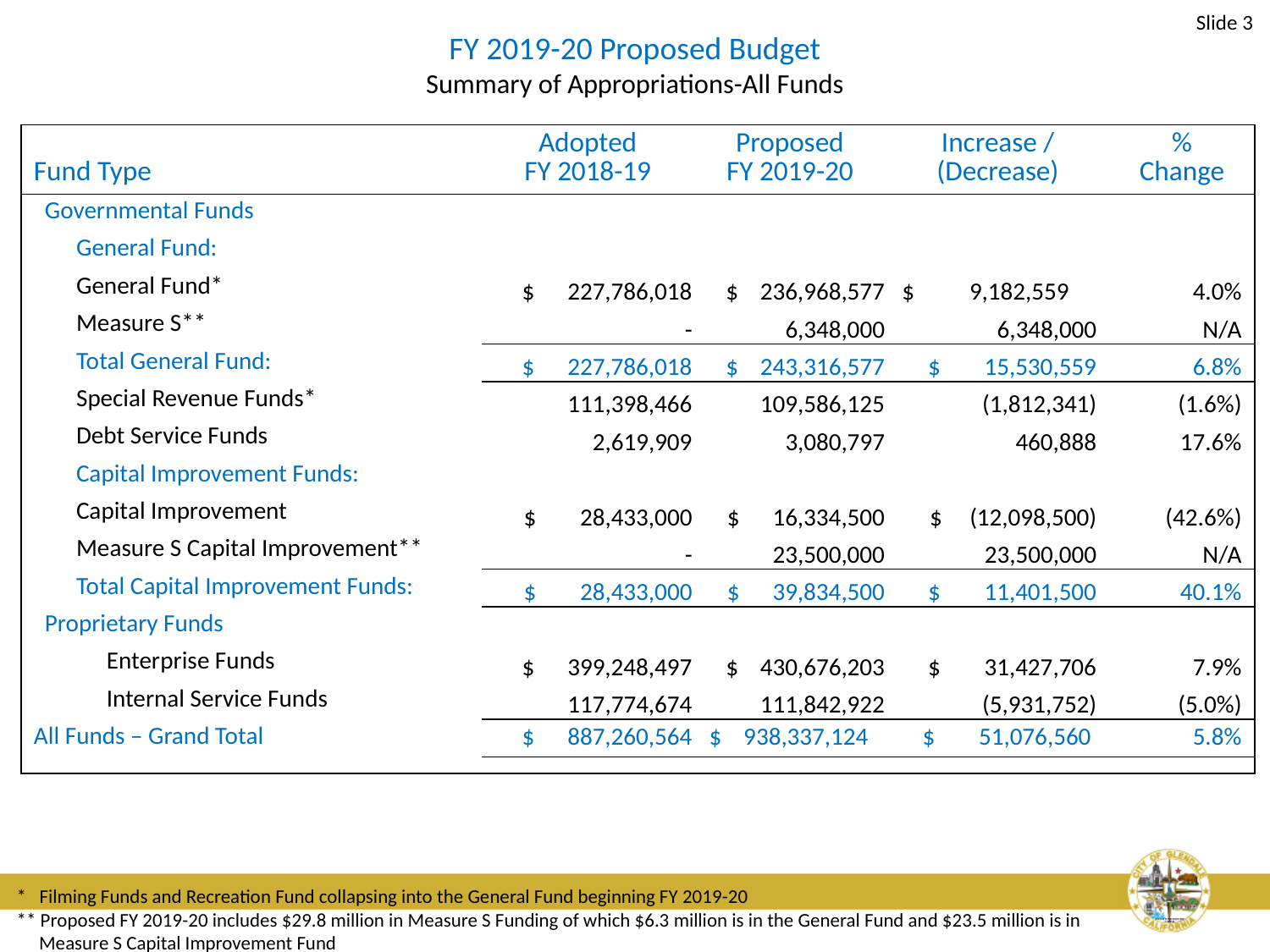

Slide 3
# FY 2019-20 Proposed Budget Summary of Appropriations-All Funds
| Fund Type |  |  | Adopted FY 2018-19 | Proposed FY 2019-20 | Increase / (Decrease) | % Change |
| --- | --- | --- | --- | --- | --- | --- |
| Governmental Funds |  |  |  |  |  |  |
|  | General Fund: |  |  |  |  |  |
|  | General Fund\* |  | $ 227,786,018 | $ 236,968,577 | $ 9,182,559 | 4.0% |
|  | Measure S\*\* |  | - | 6,348,000 | 6,348,000 | N/A |
|  | Total General Fund: |  | $ 227,786,018 | $ 243,316,577 | $ 15,530,559 | 6.8% |
|  | Special Revenue Funds\* |  | 111,398,466 | 109,586,125 | (1,812,341) | (1.6%) |
|  | Debt Service Funds |  | 2,619,909 | 3,080,797 | 460,888 | 17.6% |
|  | Capital Improvement Funds: |  |  |  |  |  |
|  | Capital Improvement |  | $ 28,433,000 | $ 16,334,500 | $ (12,098,500) | (42.6%) |
|  | Measure S Capital Improvement\*\* |  | - | 23,500,000 | 23,500,000 | N/A |
|  | Total Capital Improvement Funds: |  | $ 28,433,000 | $ 39,834,500 | $ 11,401,500 | 40.1% |
| Proprietary Funds |  |  |  |  |  |  |
|  |  | Enterprise Funds | $ 399,248,497 | $ 430,676,203 | $ 31,427,706 | 7.9% |
|  |  | Internal Service Funds | 117,774,674 | 111,842,922 | (5,931,752) | (5.0%) |
| All Funds – Grand Total |  |  | $ 887,260,564 | $ 938,337,124 | $ 51,076,560 | 5.8% |
|  |  |  |  |  |  |  |
*   Filming Funds and Recreation Fund collapsing into the General Fund beginning FY 2019-20
** Proposed FY 2019-20 includes $29.8 million in Measure S Funding of which $6.3 million is in the General Fund and $23.5 million is in
     Measure S Capital Improvement Fund